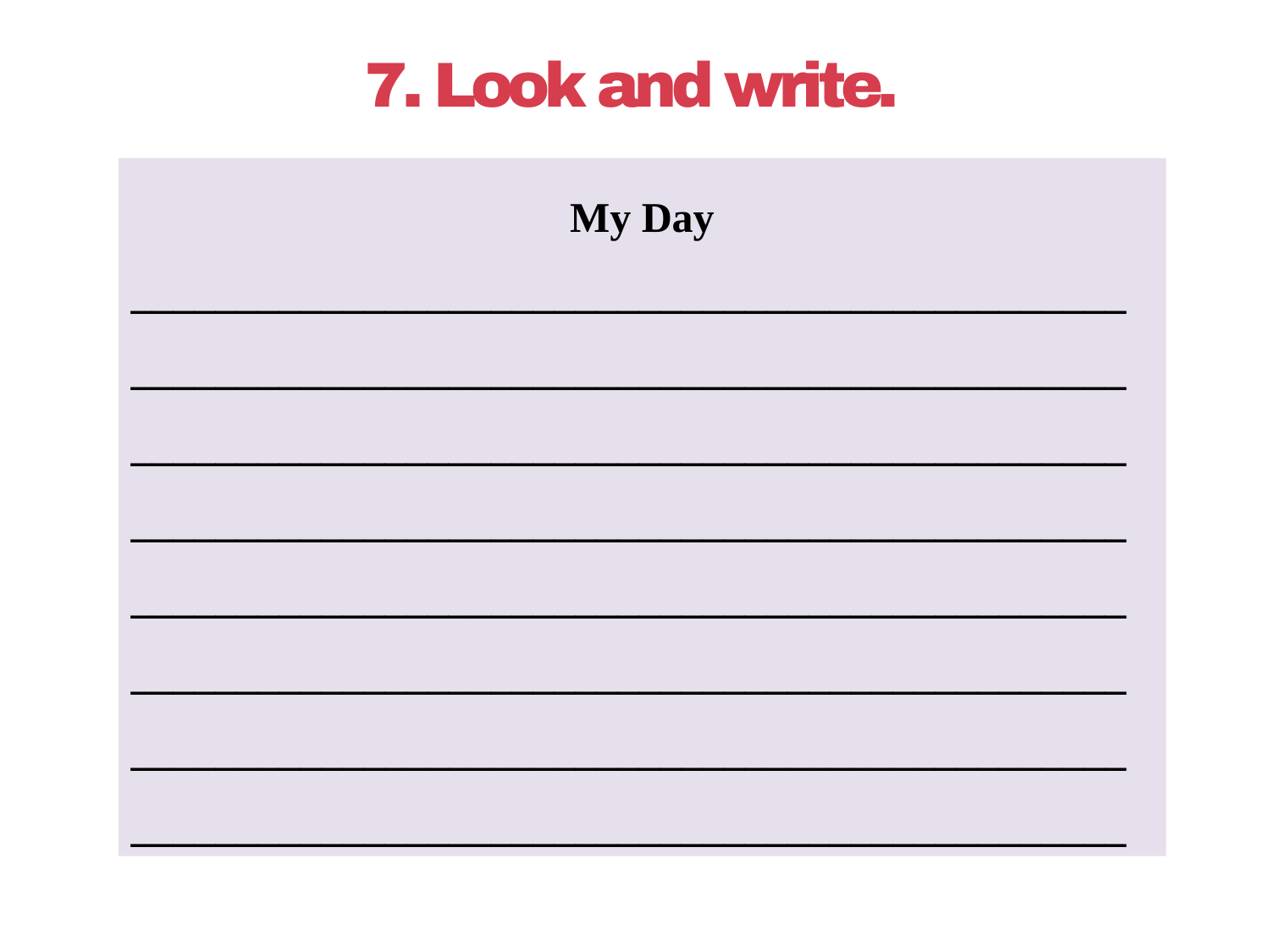

7. Look and write.
My Day
_______________________________________________
_______________________________________________
_______________________________________________
_______________________________________________
_______________________________________________
_______________________________________________
_______________________________________________
_______________________________________________